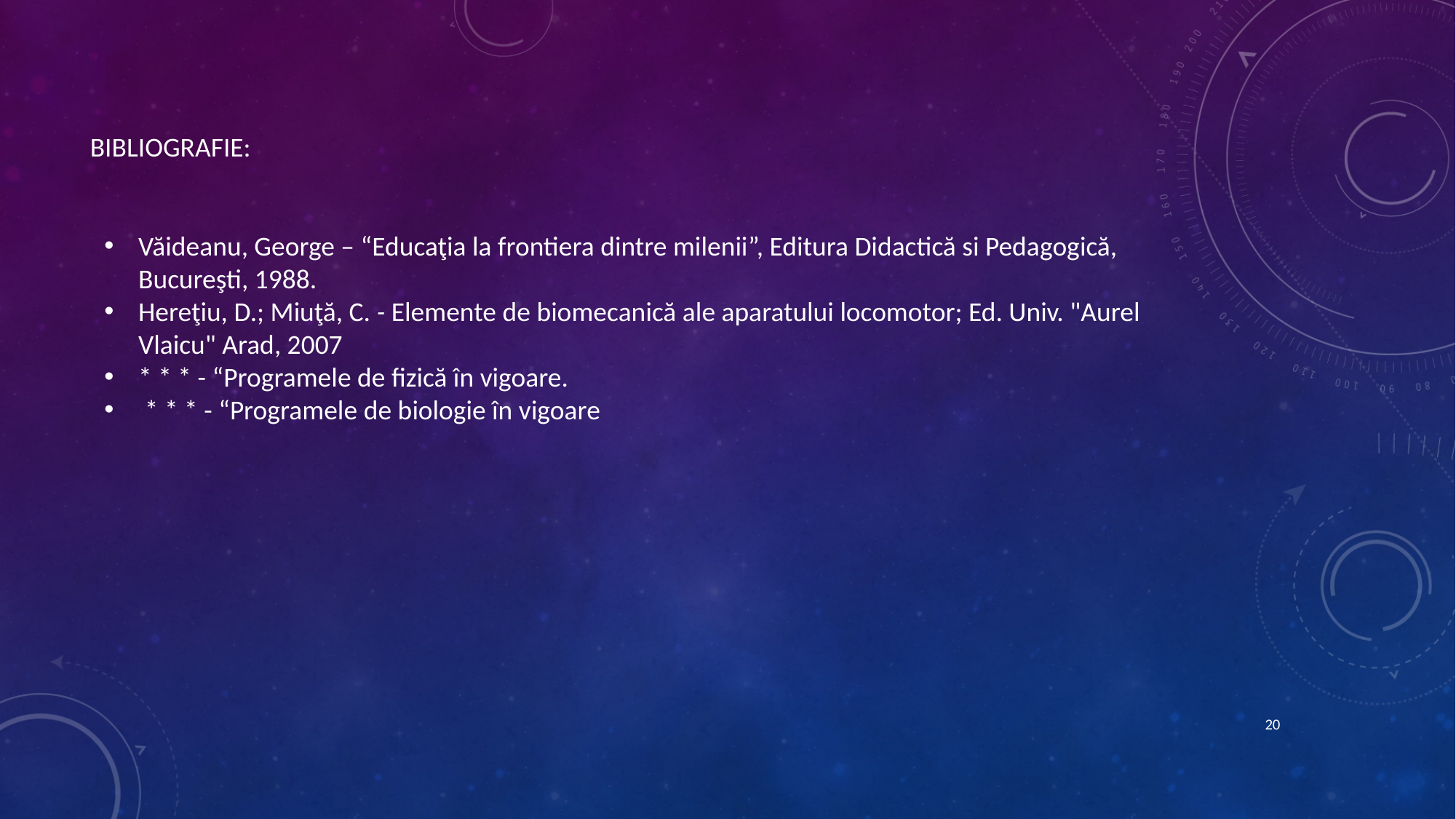

BIBLIOGRAFIE:

Văideanu, George – “Educaţia la frontiera dintre milenii”, Editura Didactică si Pedagogică, Bucureşti, 1988.
Hereţiu, D.; Miuţă, C. - Elemente de biomecanică ale aparatului locomotor; Ed. Univ. "Aurel Vlaicu" Arad, 2007
* * * - “Programele de fizică în vigoare.
 * * * - “Programele de biologie în vigoare
20